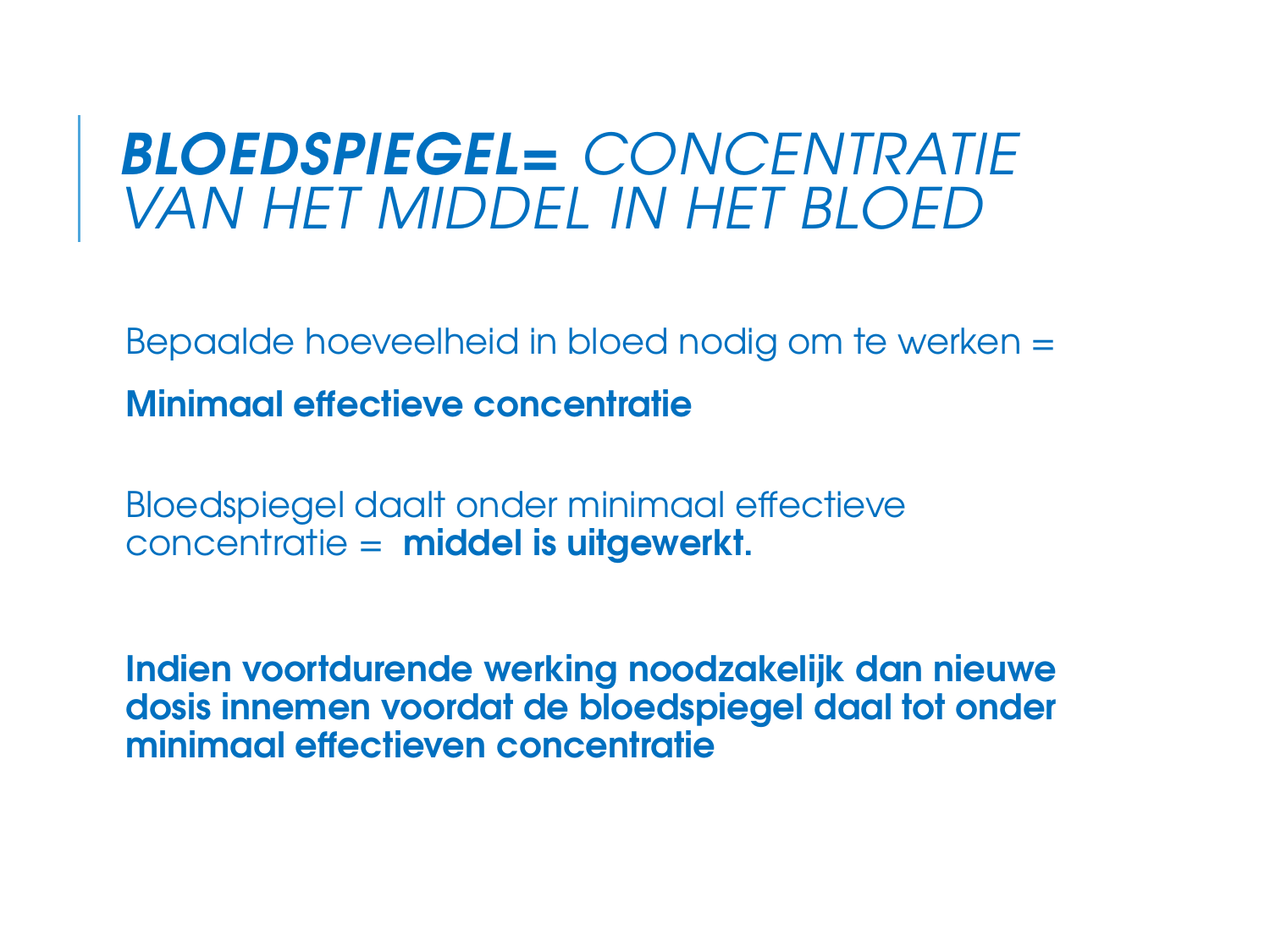

# Bloedspiegel= concentratie van het middel in het bloed
Bepaalde hoeveelheid in bloed nodig om te werken =
Minimaal effectieve concentratie
Bloedspiegel daalt onder minimaal effectieve concentratie =  middel is uitgewerkt.

Indien voortdurende werking noodzakelijk dan nieuwe dosis innemen voordat de bloedspiegel daal tot onder minimaal effectieven concentratie